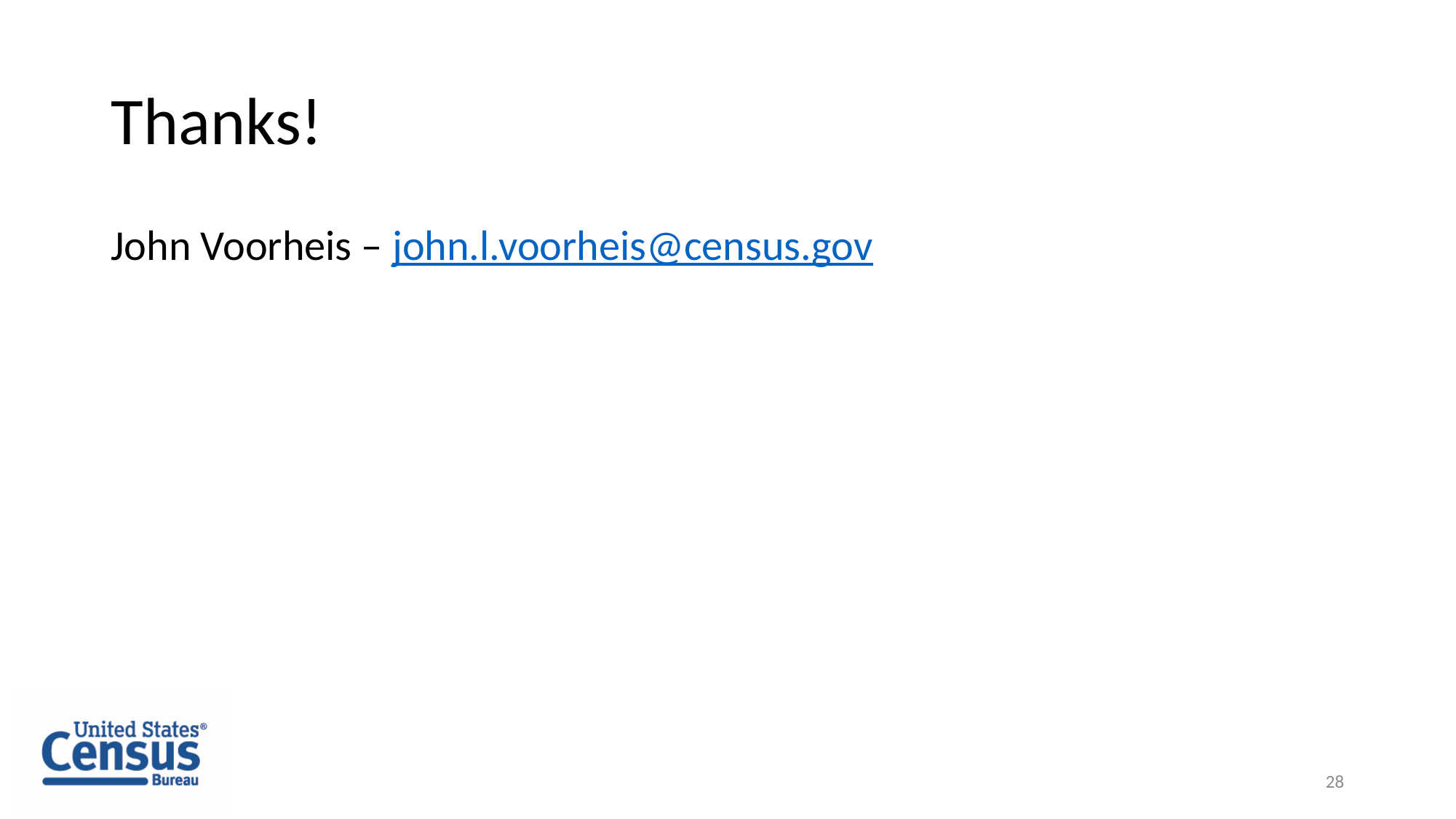

# Thanks!
John Voorheis – john.l.voorheis@census.gov
28